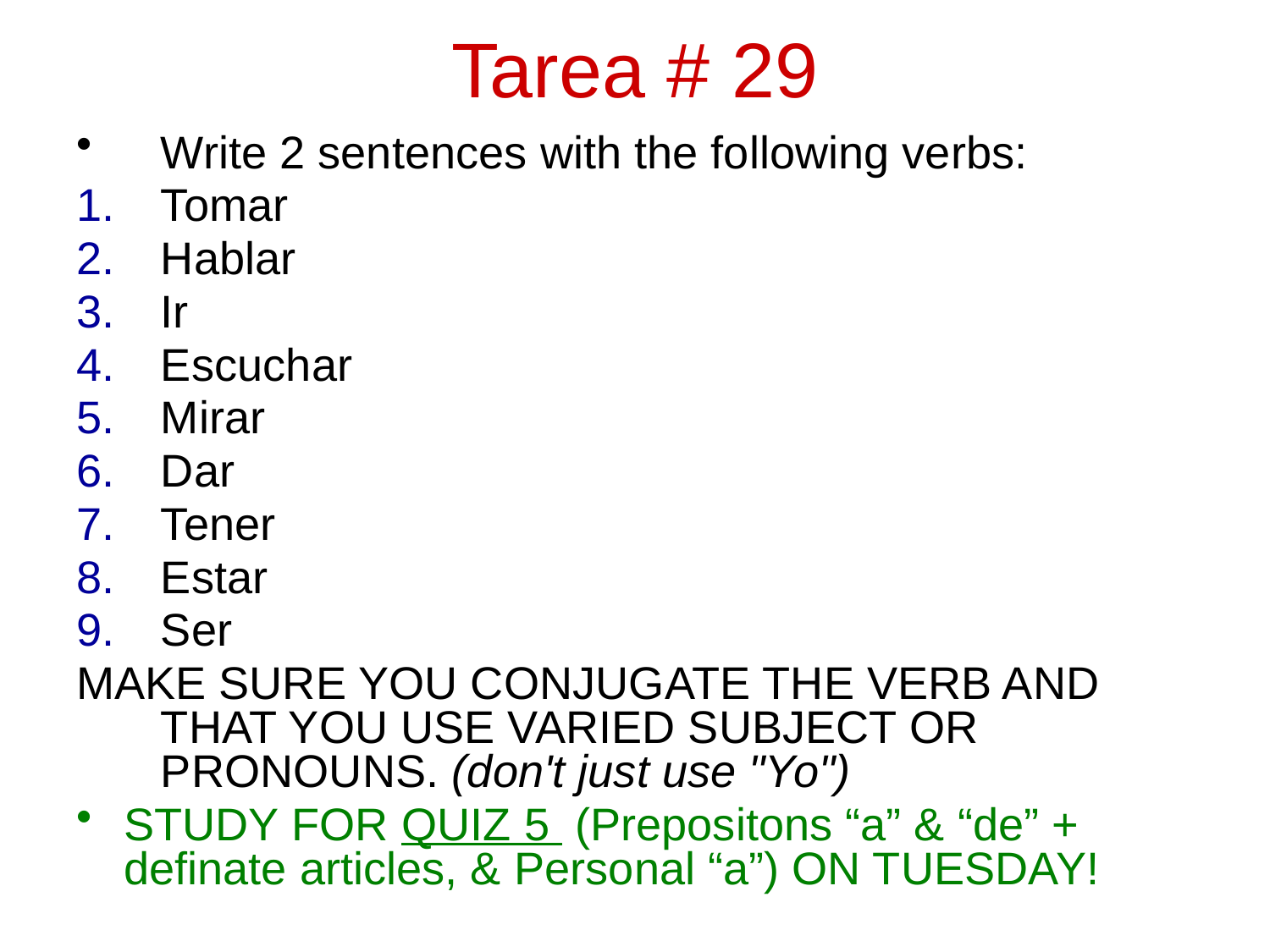

# Tarea # 29
Write 2 sentences with the following verbs:
Tomar
Hablar
Ir
Escuchar
Mirar
Dar
Tener
Estar
Ser
MAKE SURE YOU CONJUGATE THE VERB AND THAT YOU USE VARIED SUBJECT OR PRONOUNS. (don't just use "Yo")
STUDY FOR QUIZ 5  (Prepositons “a” & “de” + definate articles, & Personal “a”) ON TUESDAY!